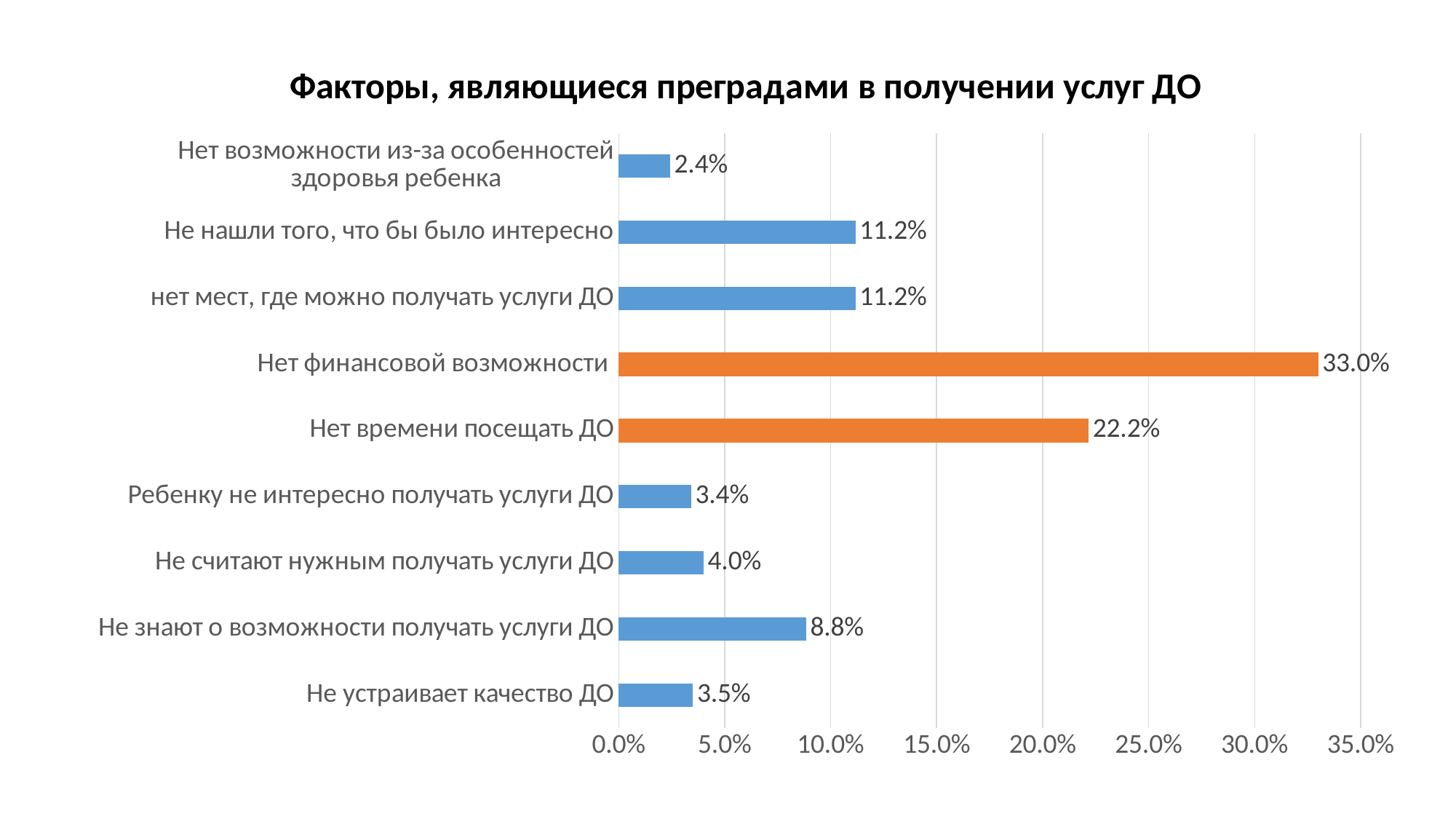

### Chart: Факторы, являющиеся преградами в получении услуг ДО

| Category | Средняя оценка |
|---|---|
| Не устраивает качество ДО | 0.035 |
| Не знают о возможности получать услуги ДО | 0.08833333333333333 |
| Не считают нужным получать услуги ДО | 0.04 |
| Ребенку не интересно получать услуги ДО | 0.034166666666666665 |
| Нет времени посещать ДО | 0.22166666666666668 |
| Нет финансовой возможности  | 0.33000000000000007 |
| нет мест, где можно получать услуги ДО | 0.11166666666666669 |
| Не нашли того, что бы было интересно | 0.11166666666666668 |
| Нет возможности из-за особенностей здоровья ребенка | 0.024166666666666666 |